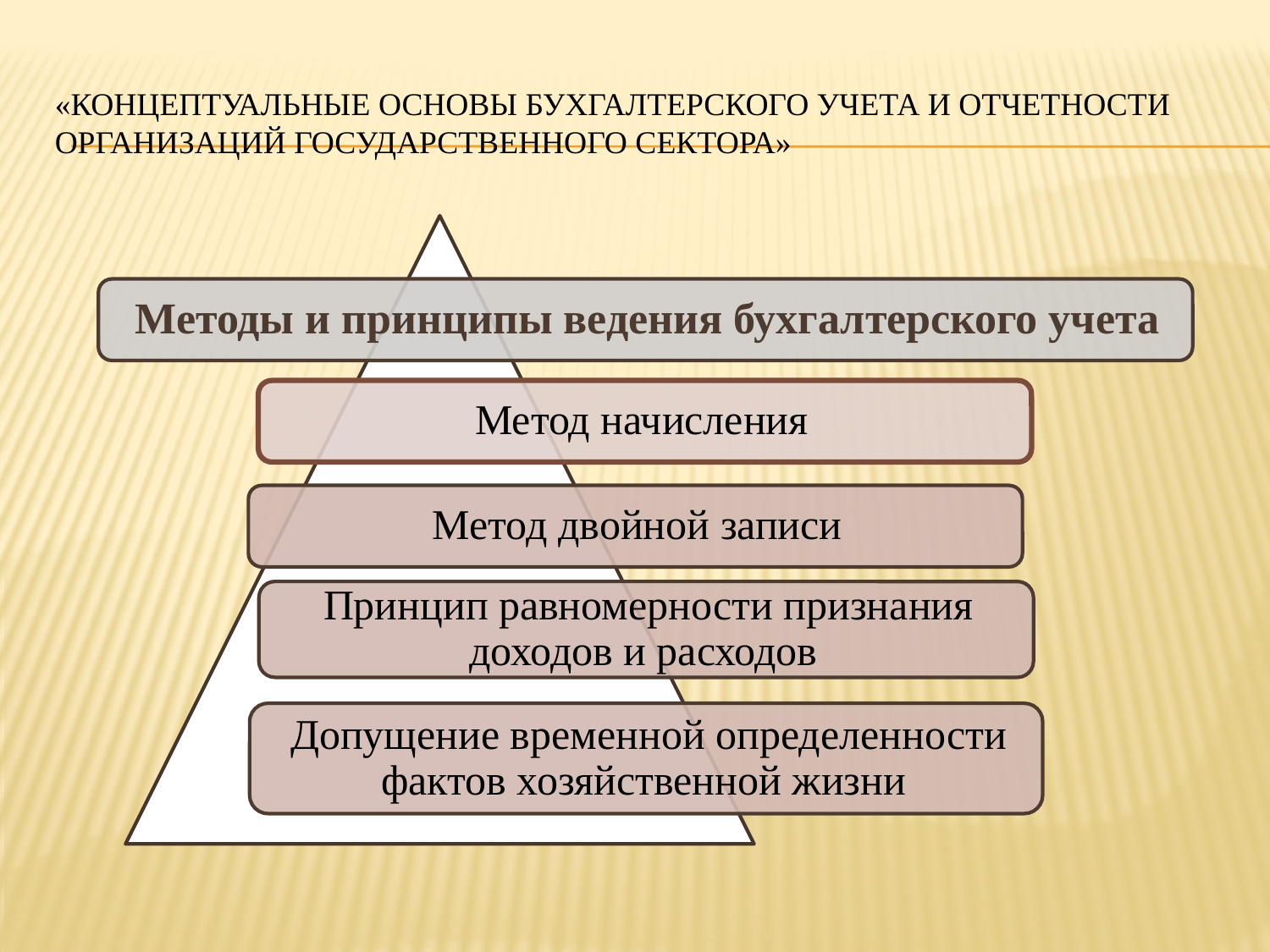

# «Концептуальные основы бухгалтерского учета и отчетности организаций государственного сектора»
Методы и принципы ведения бухгалтерского учета
Метод начисления
Метод двойной записи
Допущение временной определенности фактов хозяйственной жизни
Принцип равномерности признания доходов и расходов